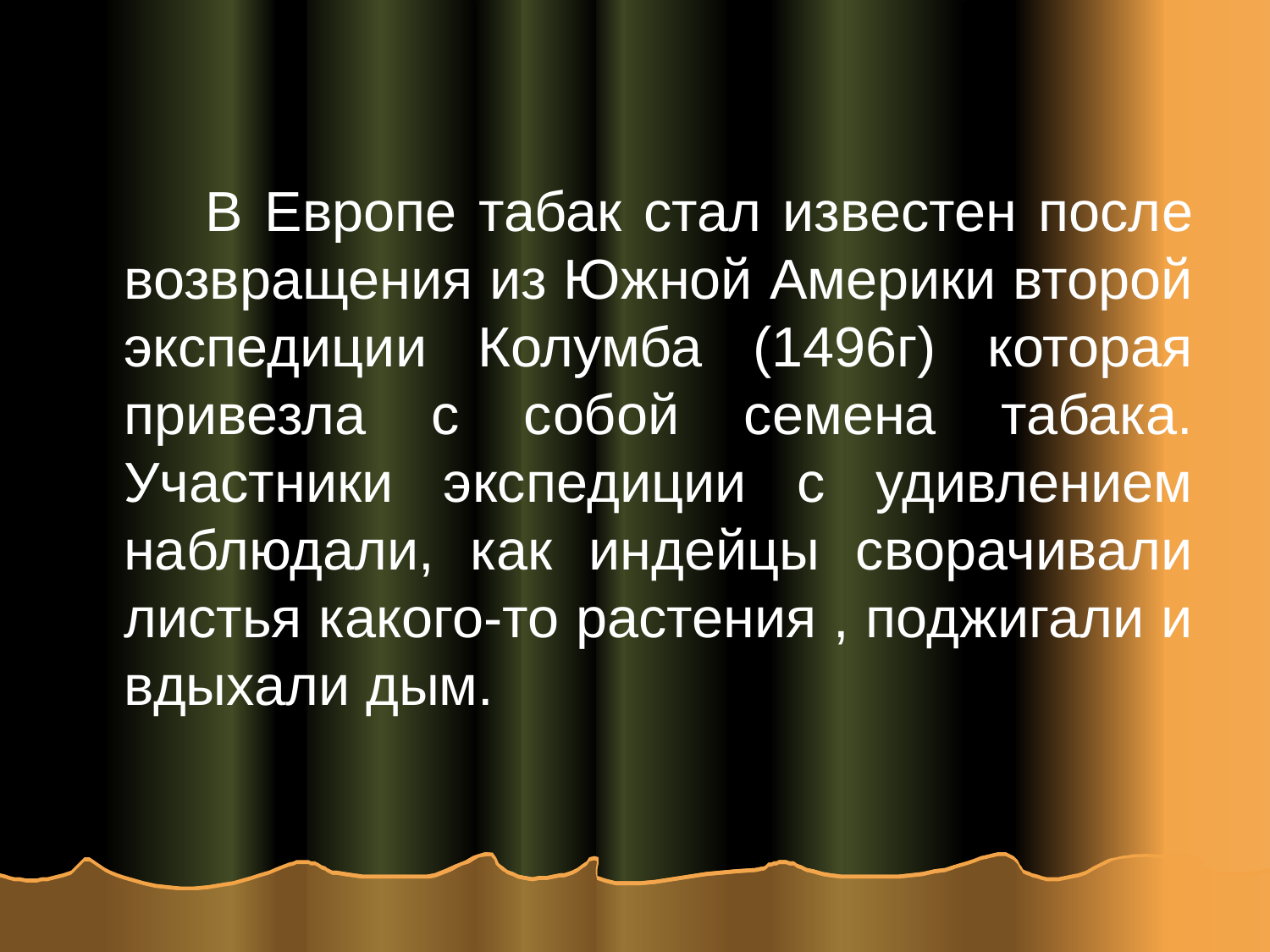

В Европе табак стал известен после возвращения из Южной Америки второй экспедиции Колумба (1496г) которая привезла с собой семена табака. Участники экспедиции с удивлением наблюдали, как индейцы сворачивали листья какого-то растения , поджигали и вдыхали дым.